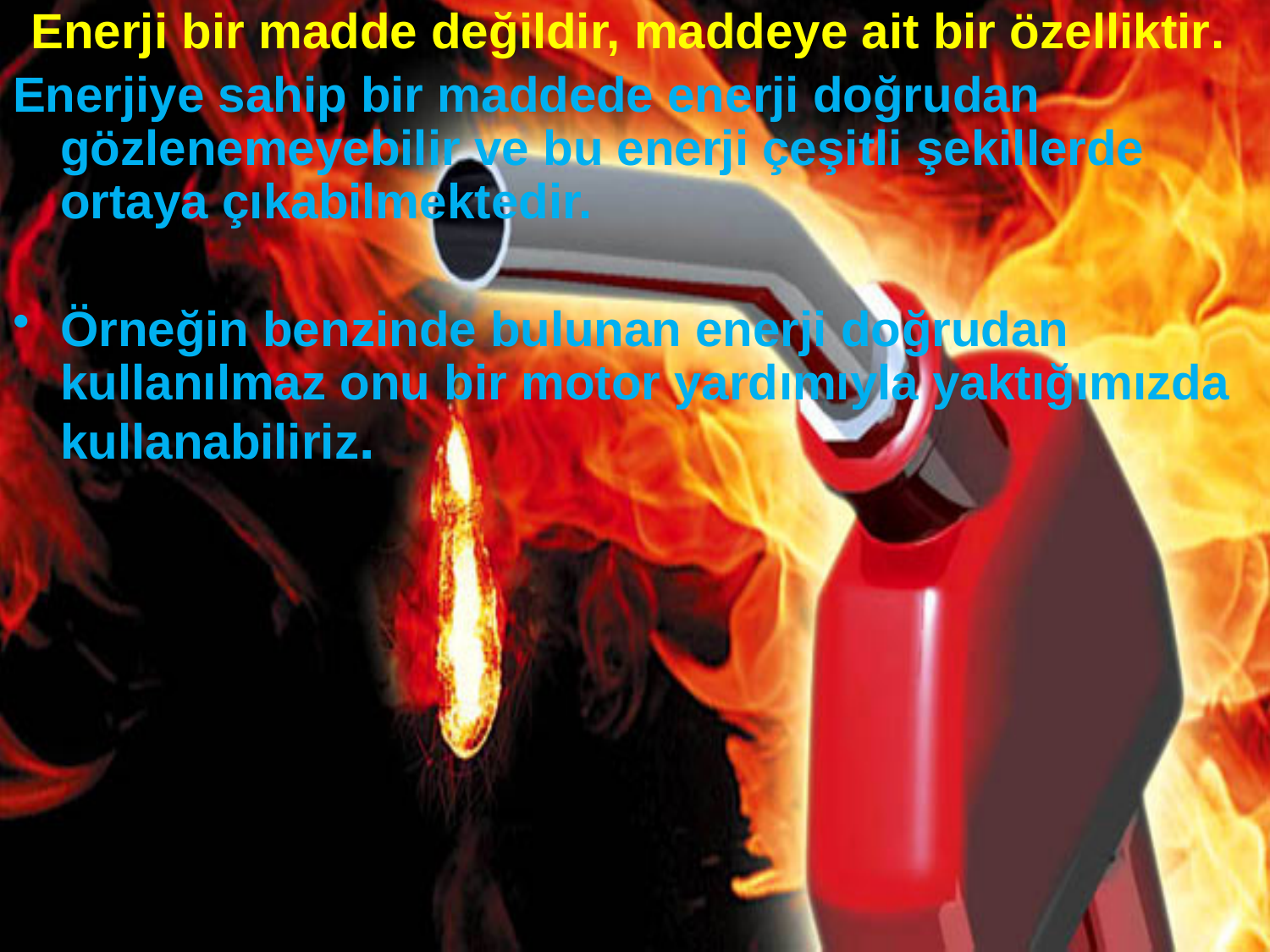

Enerji bir madde değildir, maddeye ait bir özelliktir.
Enerjiye sahip bir maddede enerji doğrudan gözlenemeyebilir ve bu enerji çeşitli şekillerde ortaya çıkabilmektedir.

Örneğin benzinde bulunan enerji doğrudan kullanılmaz onu bir motor yardımıyla yaktığımızda kullanabiliriz.